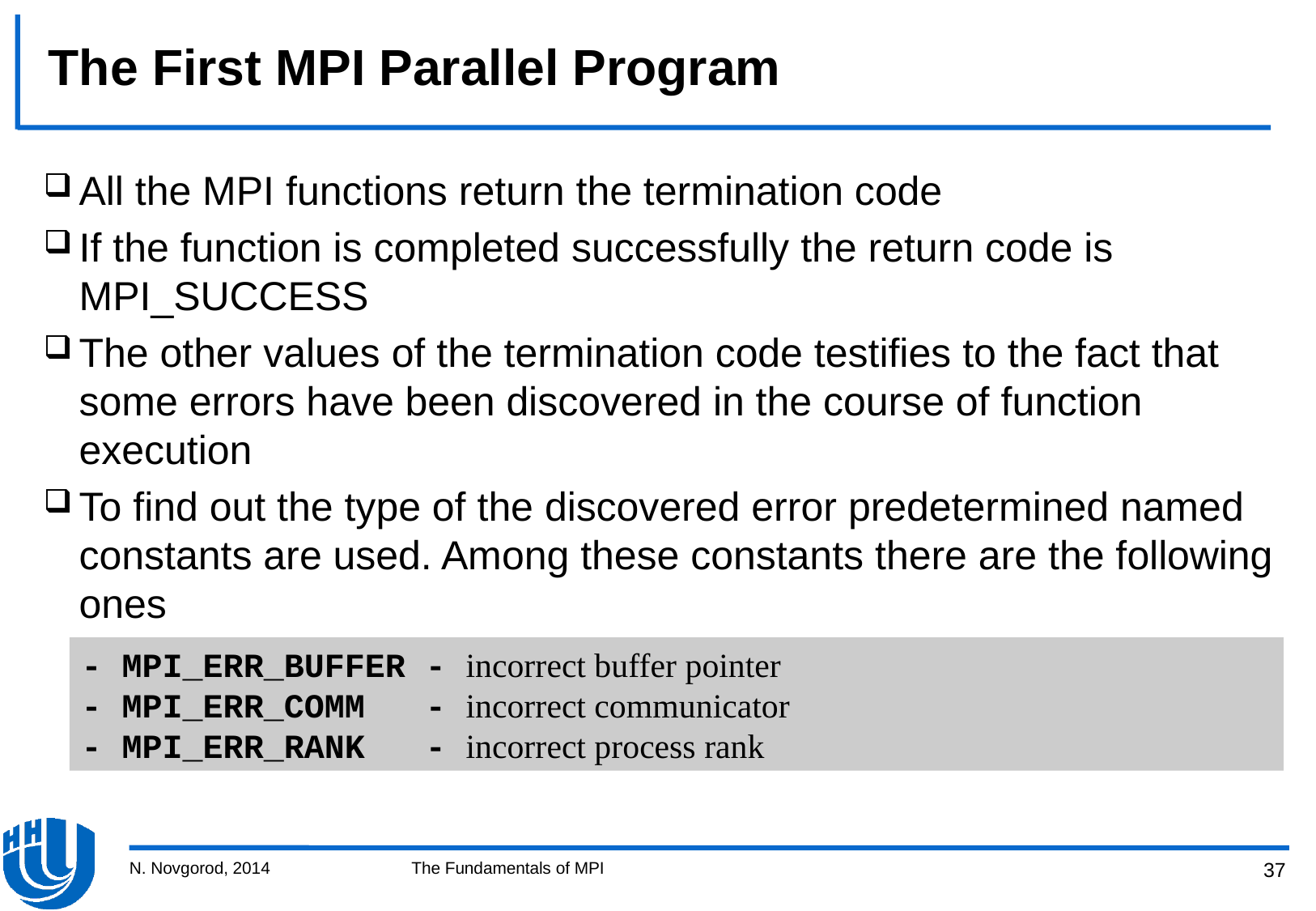

# The First MPI Parallel Program
All the MPI functions return the termination code
If the function is completed successfully the return code is MPI_SUCCESS
The other values of the termination code testifies to the fact that some errors have been discovered in the course of function execution
To find out the type of the discovered error predetermined named constants are used. Among these constants there are the following ones

- MPI_ERR_BUFFER - incorrect buffer pointer
- MPI_ERR_COMM   - incorrect communicator
- MPI_ERR_RANK   - incorrect process rank
N. Novgorod, 2014
The Fundamentals of MPI
37